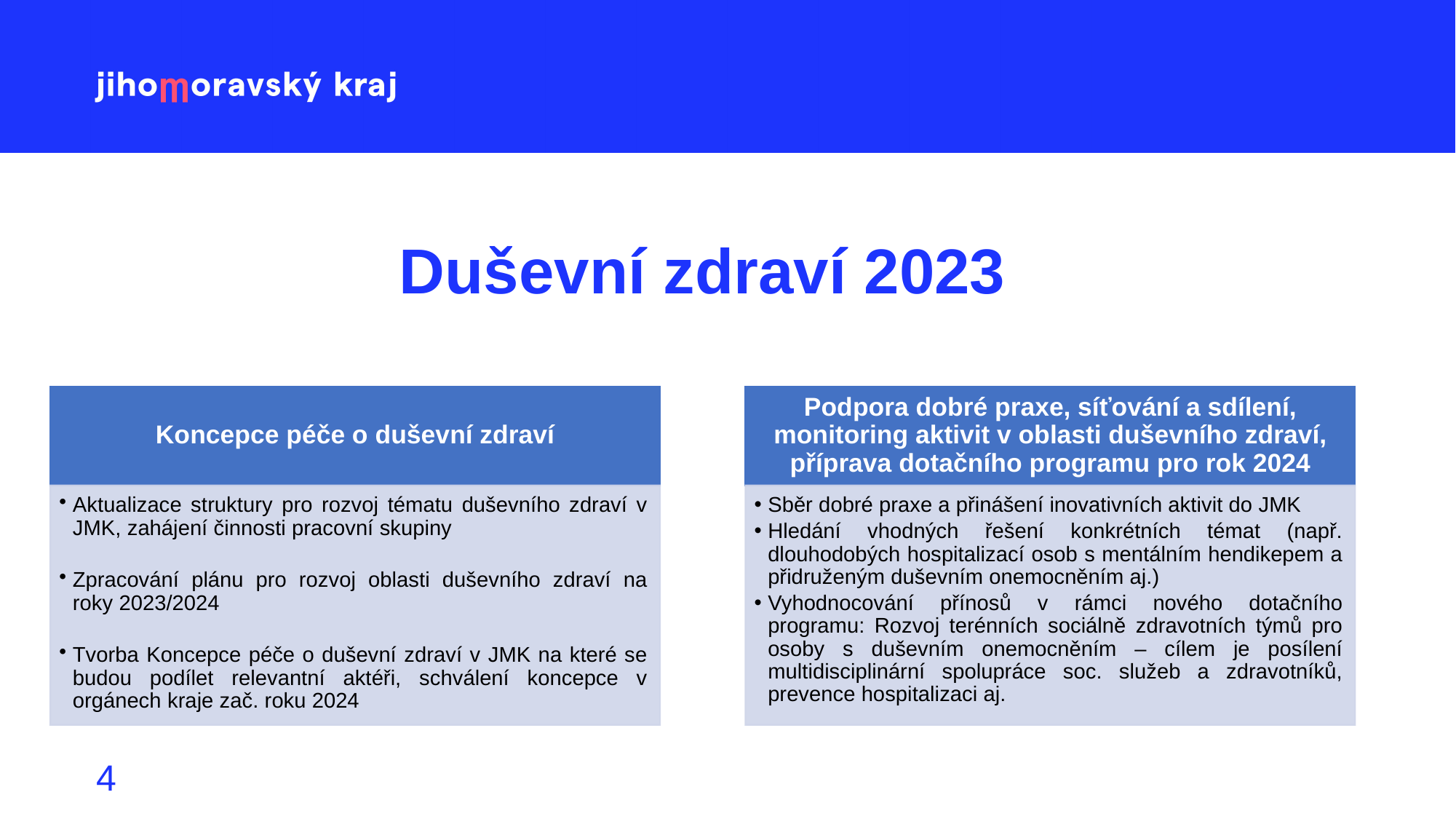

# Duševní zdraví 2023
Koncepce péče o duševní zdraví
Aktualizace struktury pro rozvoj tématu duševního zdraví v JMK, zahájení činnosti pracovní skupiny

Zpracování plánu pro rozvoj oblasti duševního zdraví na roky 2023/2024

Tvorba Koncepce péče o duševní zdraví v JMK na které se budou podílet relevantní aktéři, schválení koncepce v orgánech kraje zač. roku 2024
Podpora dobré praxe, síťování a sdílení, monitoring aktivit v oblasti duševního zdraví, příprava dotačního programu pro rok 2024
Sběr dobré praxe a přinášení inovativních aktivit do JMK
Hledání vhodných řešení konkrétních témat (např. dlouhodobých hospitalizací osob s mentálním hendikepem a přidruženým duševním onemocněním aj.)
Vyhodnocování přínosů v rámci nového dotačního programu: Rozvoj terénních sociálně zdravotních týmů pro osoby s duševním onemocněním – cílem je posílení multidisciplinární spolupráce soc. služeb a zdravotníků, prevence hospitalizaci aj.